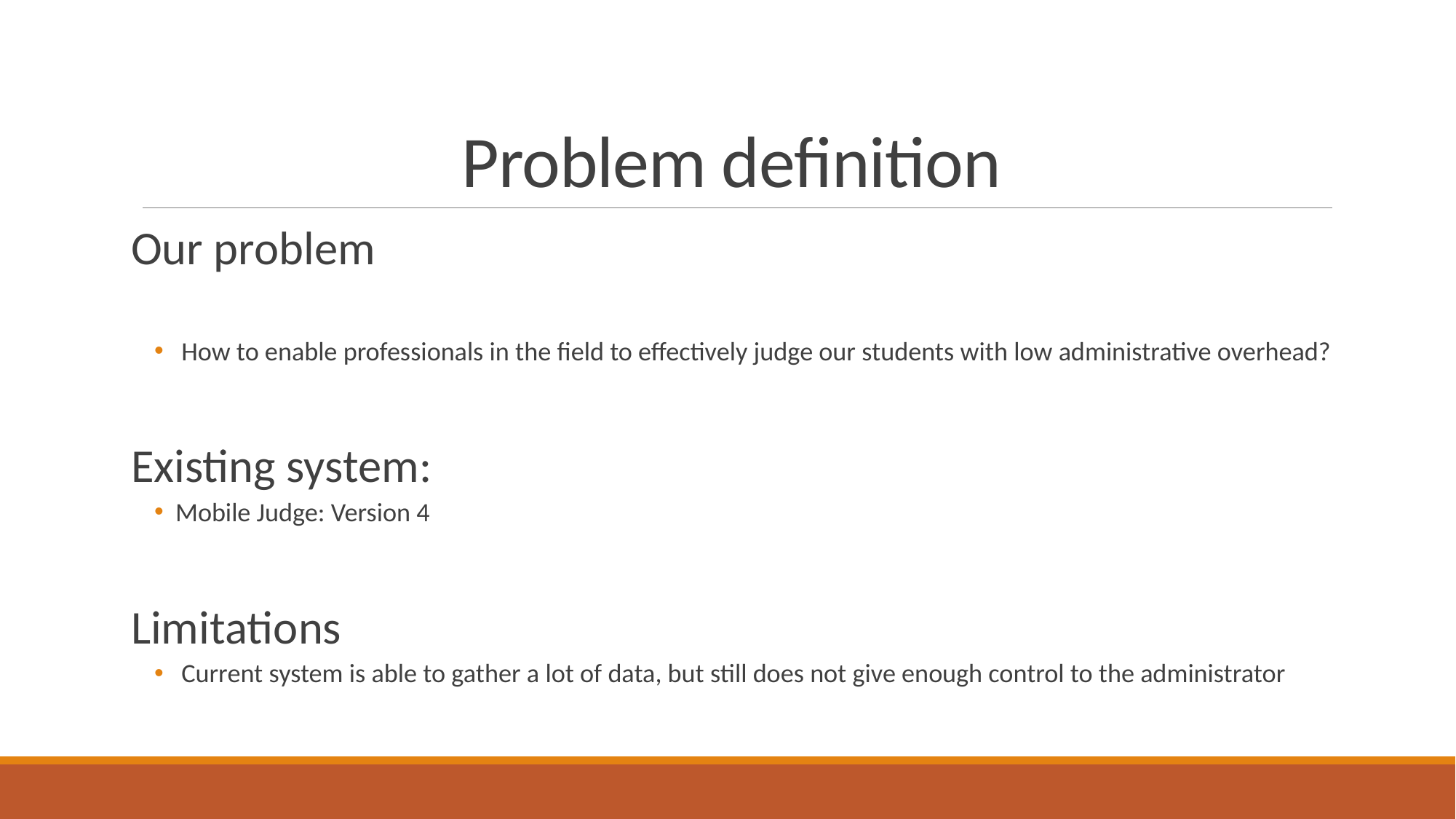

# Problem definition
Our problem
 How to enable professionals in the field to effectively judge our students with low administrative overhead?

Existing system:
Mobile Judge: Version 4

Limitations
 Current system is able to gather a lot of data, but still does not give enough control to the administrator